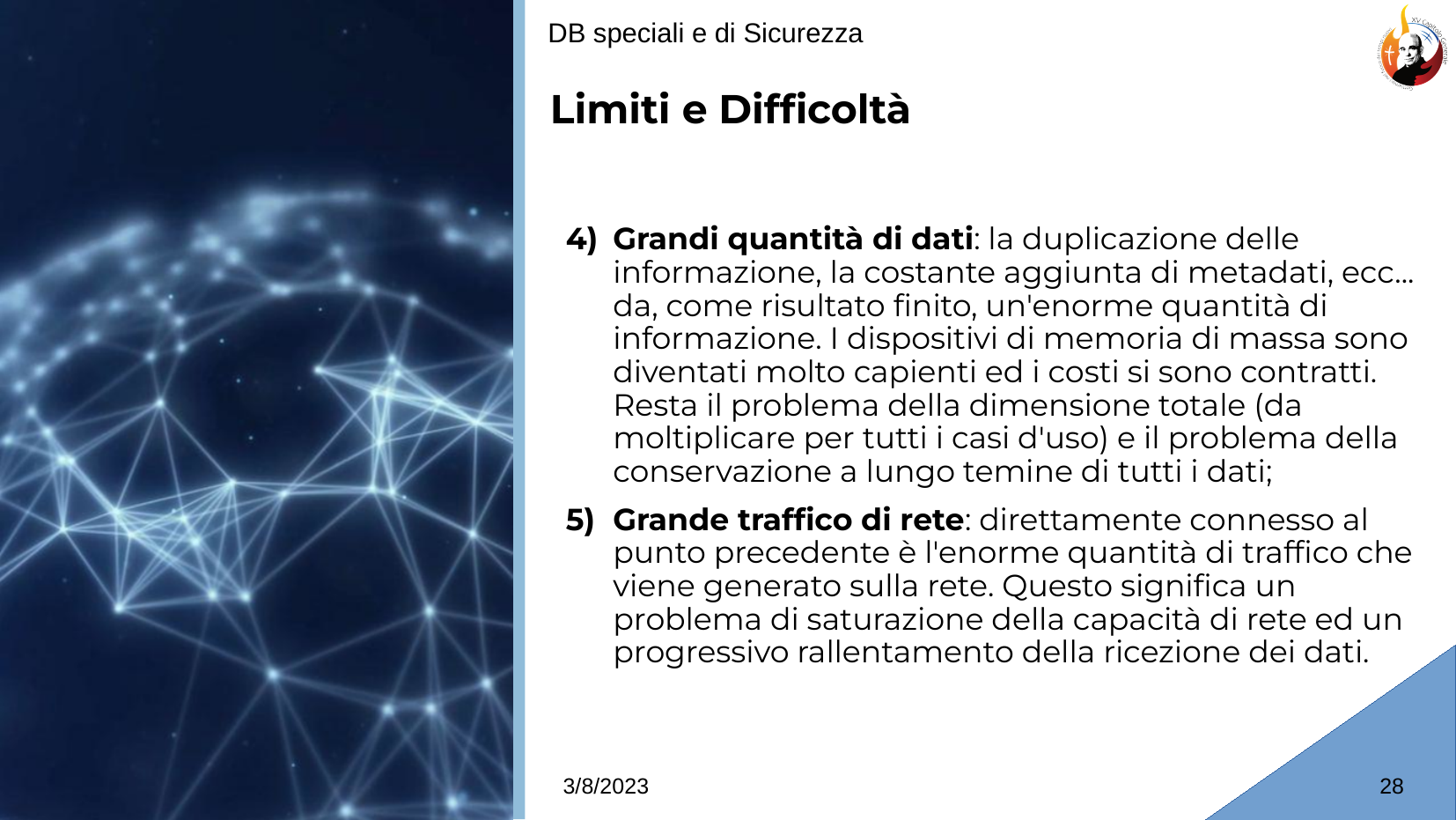

DB speciali e di Sicurezza
# Limiti e Difficoltà
Grandi quantità di dati: la duplicazione delle informazione, la costante aggiunta di metadati, ecc... da, come risultato finito, un'enorme quantità di informazione. I dispositivi di memoria di massa sono diventati molto capienti ed i costi si sono contratti. Resta il problema della dimensione totale (da moltiplicare per tutti i casi d'uso) e il problema della conservazione a lungo temine di tutti i dati;
Grande traffico di rete: direttamente connesso al punto precedente è l'enorme quantità di traffico che viene generato sulla rete. Questo significa un problema di saturazione della capacità di rete ed un progressivo rallentamento della ricezione dei dati.